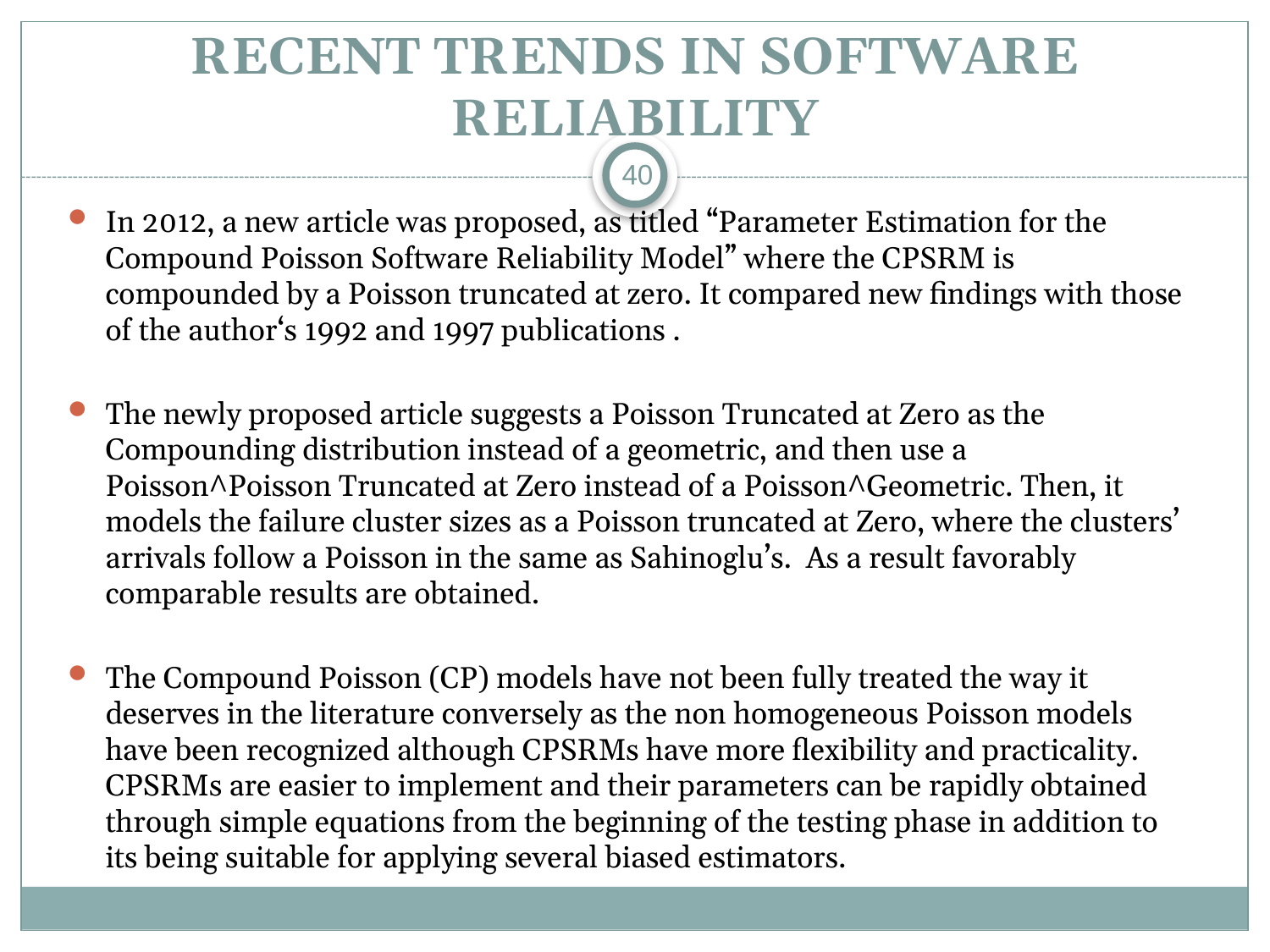

# RECENT tRENDS IN SOFTWARE RELIABILITY
40
In 2012, a new article was proposed, as titled “Parameter Estimation for the Compound Poisson Software Reliability Model” where the CPSRM is compounded by a Poisson truncated at zero. It compared new findings with those of the author‘s 1992 and 1997 publications .

The newly proposed article suggests a Poisson Truncated at Zero as the Compounding distribution instead of a geometric, and then use a Poisson^Poisson Truncated at Zero instead of a Poisson^Geometric. Then, it models the failure cluster sizes as a Poisson truncated at Zero, where the clusters’ arrivals follow a Poisson in the same as Sahinoglu’s.  As a result favorably comparable results are obtained.

The Compound Poisson (CP) models have not been fully treated the way it deserves in the literature conversely as the non homogeneous Poisson models have been recognized although CPSRMs have more flexibility and practicality. CPSRMs are easier to implement and their parameters can be rapidly obtained through simple equations from the beginning of the testing phase in addition to its being suitable for applying several biased estimators.